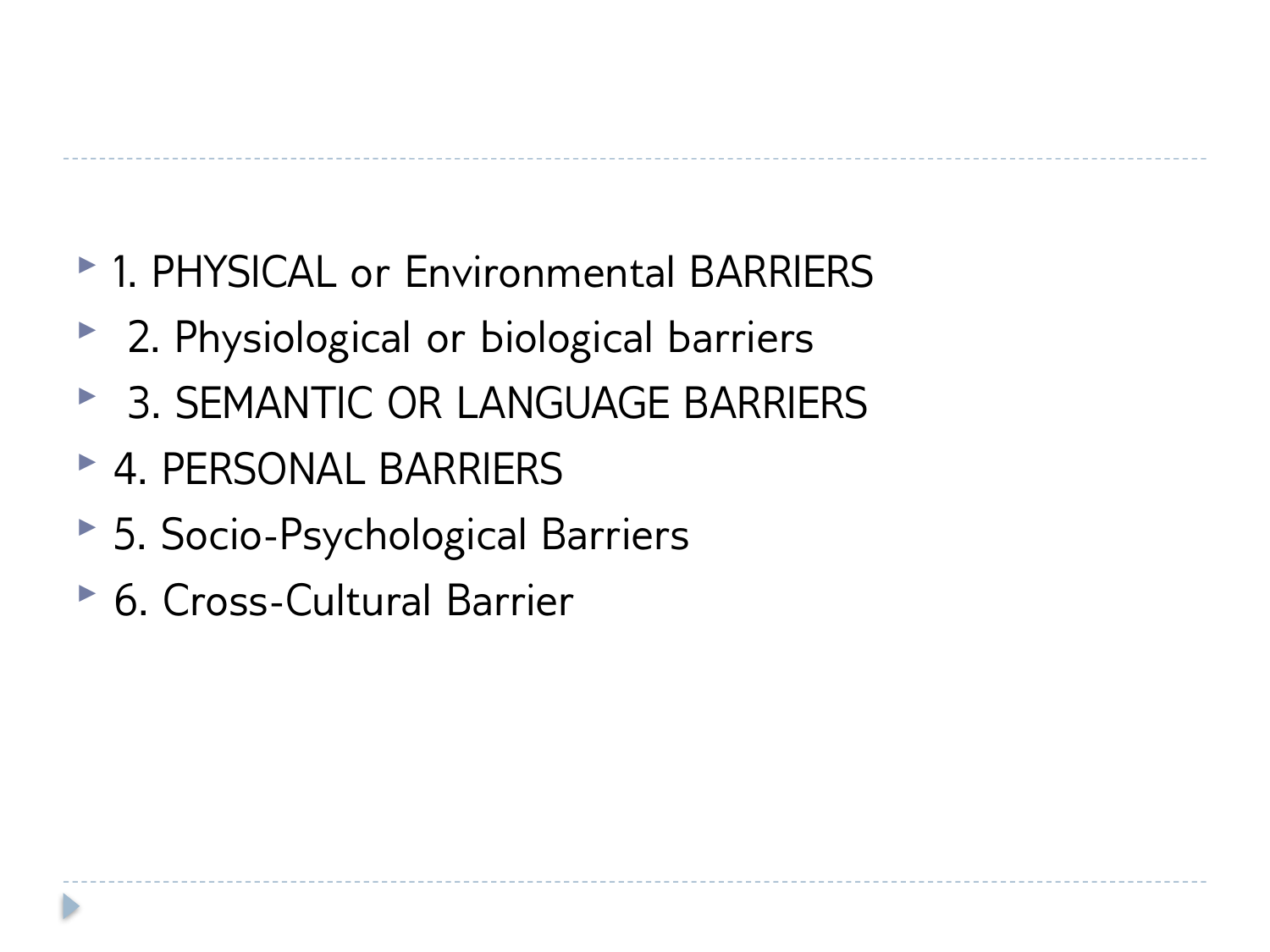

1. PHYSICAL or Environmental BARRIERS
 2. Physiological or biological barriers
 3. SEMANTIC OR LANGUAGE BARRIERS
4. PERSONAL BARRIERS
5. Socio-Psychological Barriers
6. Cross-Cultural Barrier